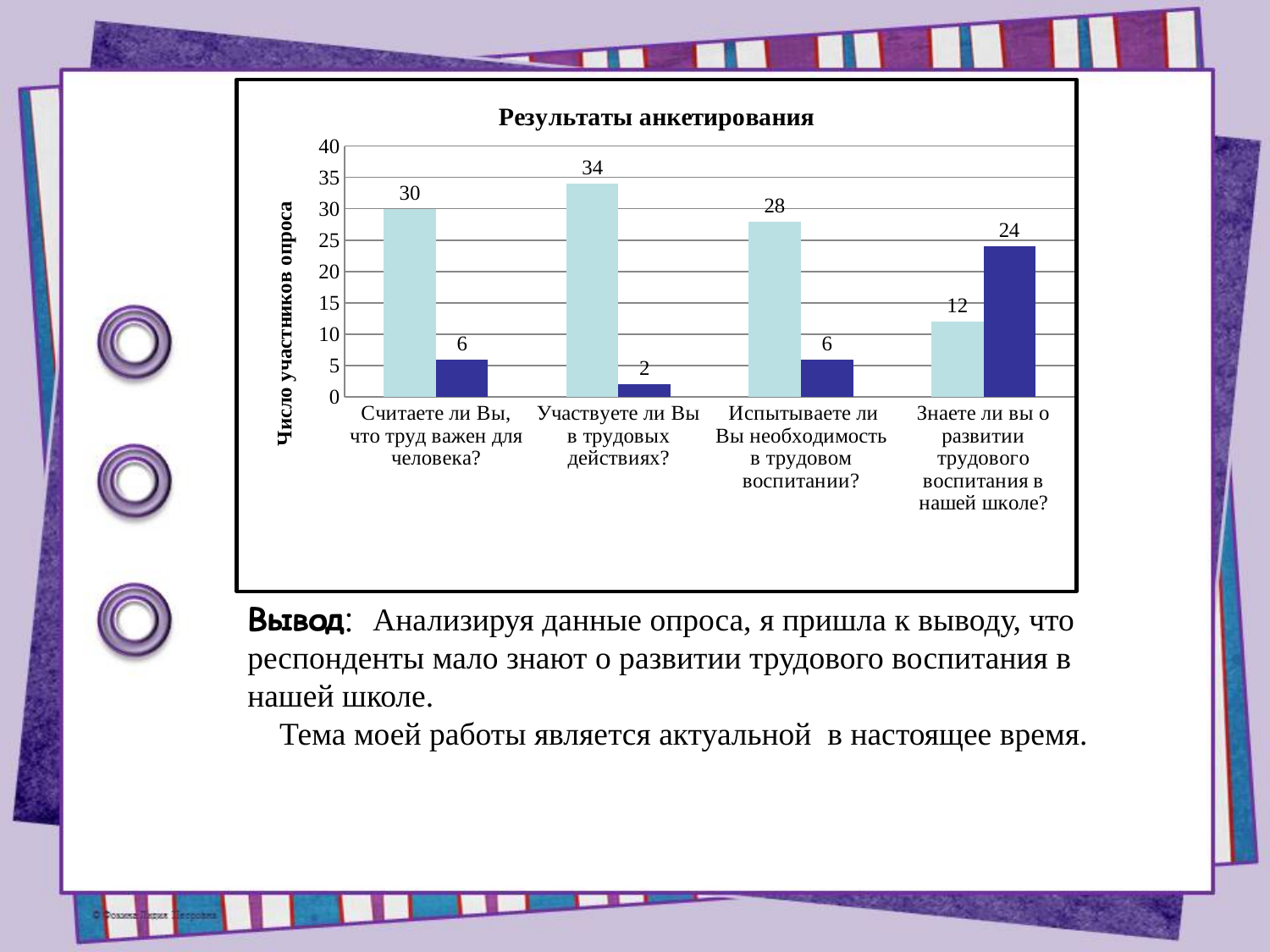

### Chart: Результаты анкетирования

| Category | Да | Нет |
|---|---|---|
| Считаете ли Вы, что труд важен для человека? | 30.0 | 6.0 |
| Участвуете ли Вы в трудовых действиях? | 34.0 | 2.0 |
|  Испытываете ли Вы необходимость в трудовом воспитании? | 28.0 | 6.0 |
| Знаете ли вы о развитии трудового воспитания в нашей школе? | 12.0 | 24.0 |
#

Вывод:  Анализируя данные опроса, я пришла к выводу, что респонденты мало знают о развитии трудового воспитания в нашей школе.
    Тема моей работы является актуальной  в настоящее время.